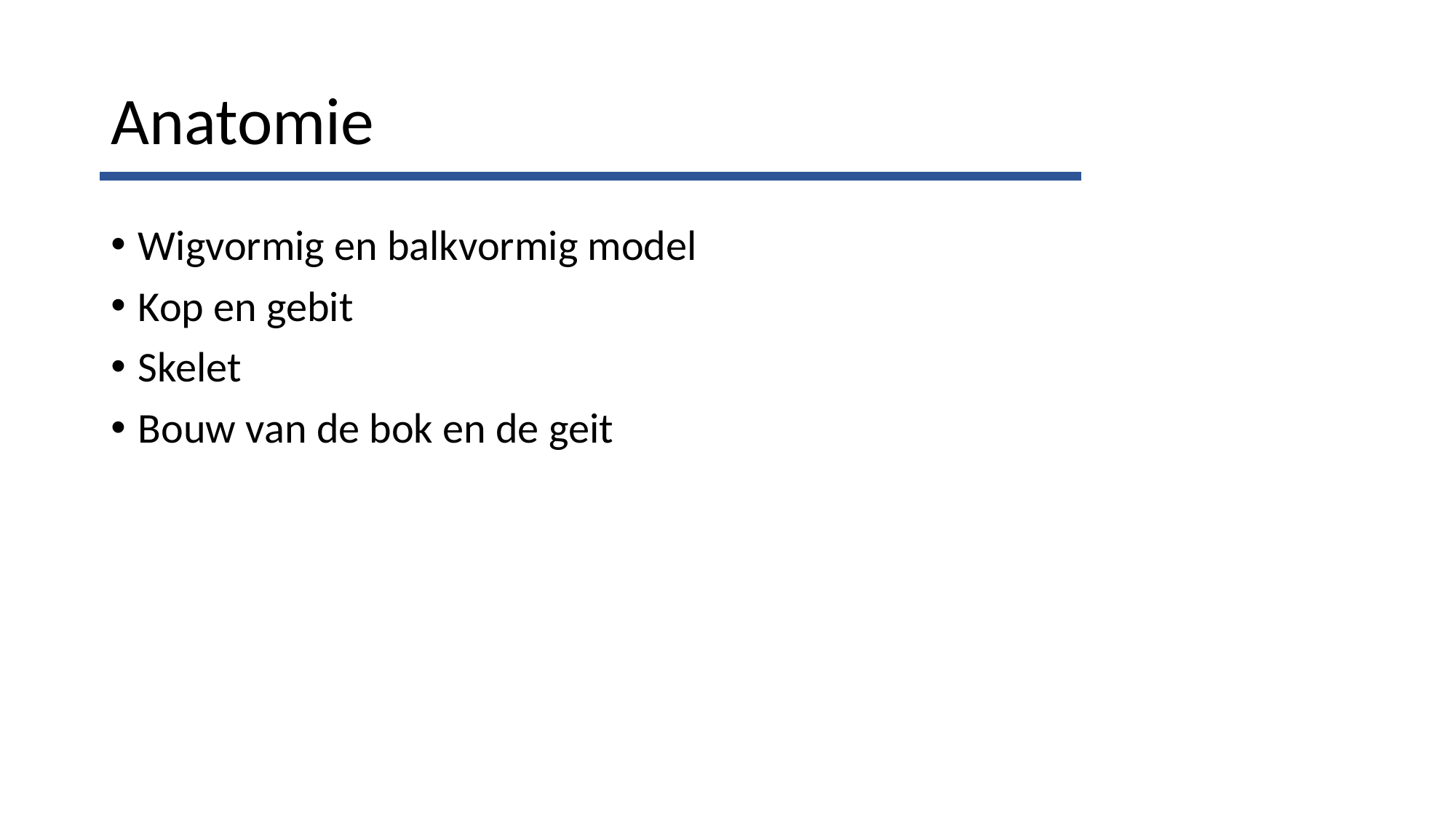

# Anatomie
Wigvormig en balkvormig model
Kop en gebit
Skelet
Bouw van de bok en de geit